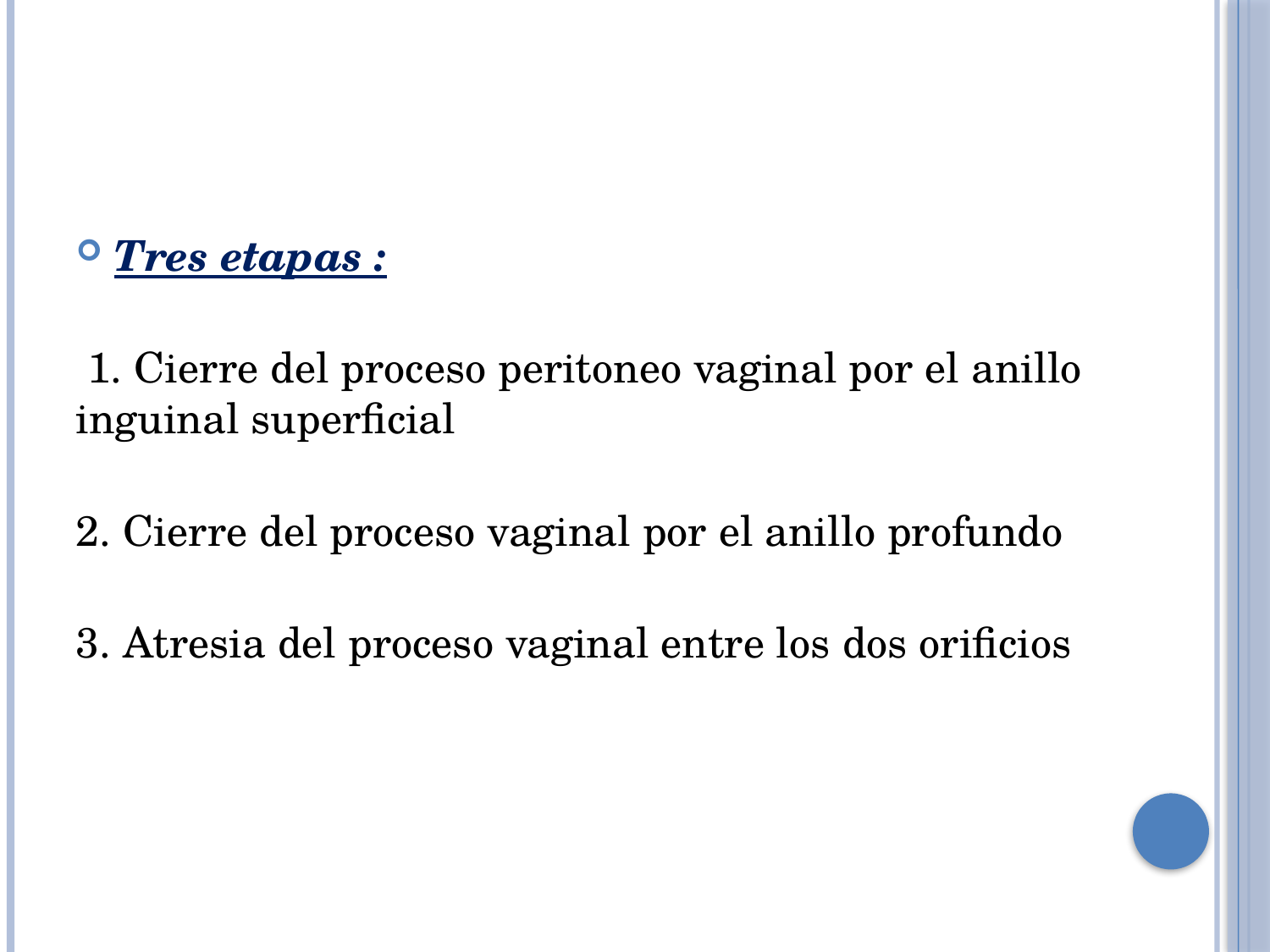

#
Tres etapas :
 1. Cierre del proceso peritoneo vaginal por el anillo inguinal superficial
2. Cierre del proceso vaginal por el anillo profundo
3. Atresia del proceso vaginal entre los dos orificios